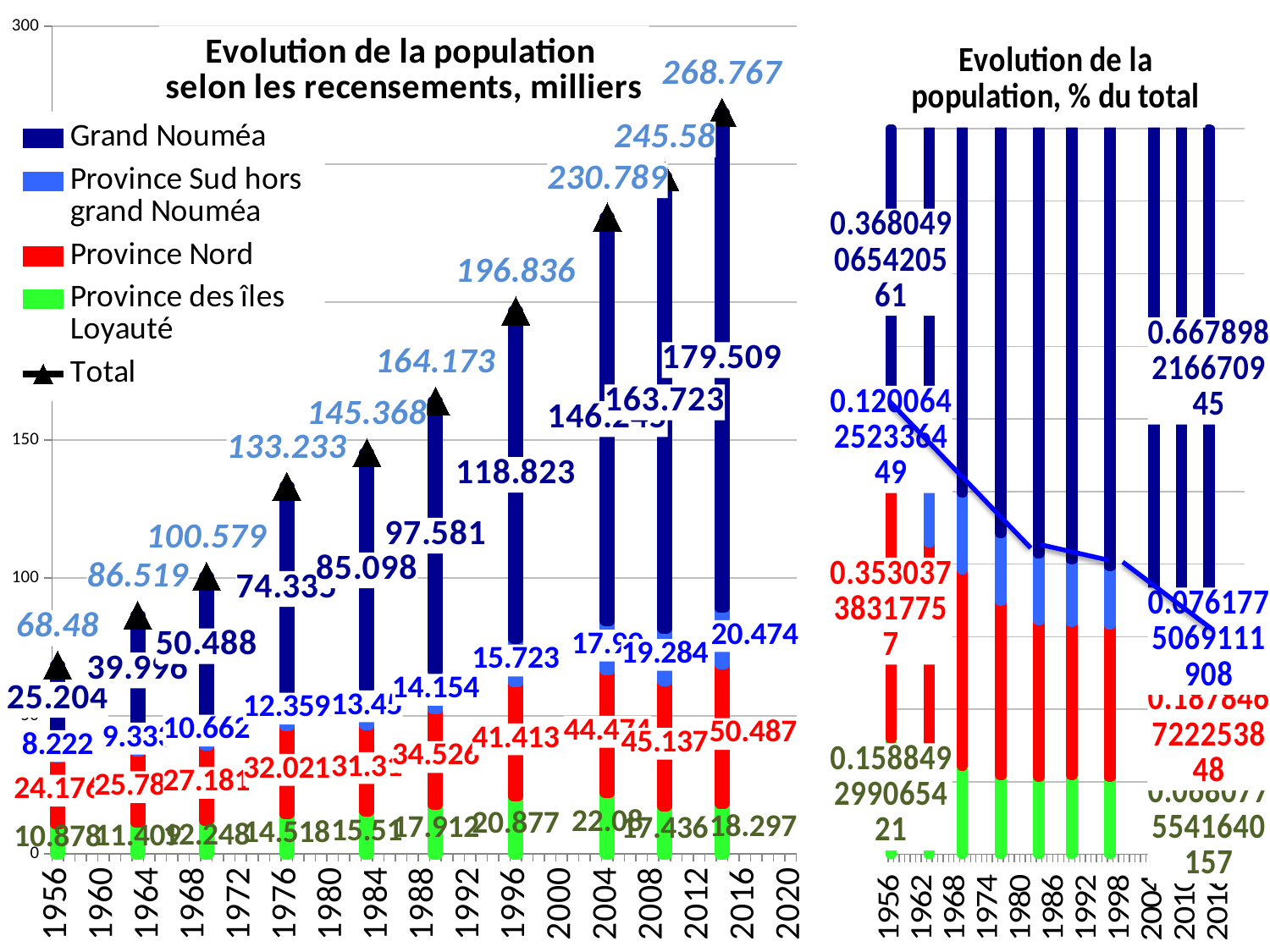

### Chart: Evolution de la population
selon les recensements, milliers

| Category | Province des îles Loyauté | Province Nord | Province Sud hors grand Nouméa | Grand Nouméa | Total |
|---|---|---|---|---|---|
| 1956.0 | 10.878 | 24.176 | 8.222000000000001 | 25.204 | 68.48 |
| 1957.0 | None | None | None | None | None |
| 1958.0 | None | None | None | None | None |
| 1959.0 | None | None | None | None | None |
| 1960.0 | None | None | None | None | None |
| 1961.0 | None | None | None | None | None |
| 1962.0 | None | None | None | None | None |
| 1963.0 | 11.409 | 25.781 | 9.333 | 39.996 | 86.519 |
| 1964.0 | None | None | None | None | None |
| 1965.0 | None | None | None | None | None |
| 1966.0 | None | None | None | None | None |
| 1967.0 | None | None | None | None | None |
| 1968.0 | None | None | None | None | None |
| 1969.0 | 12.248 | 27.181 | 10.662 | 50.488 | 100.579 |
| 1970.0 | None | None | None | None | None |
| 1971.0 | None | None | None | None | None |
| 1972.0 | None | None | None | None | None |
| 1973.0 | None | None | None | None | None |
| 1974.0 | None | None | None | None | None |
| 1975.0 | None | None | None | None | None |
| 1976.0 | 14.518 | 32.021 | 12.35900000000001 | 74.335 | 133.233 |
| 1977.0 | None | None | None | None | None |
| 1978.0 | None | None | None | None | None |
| 1979.0 | None | None | None | None | None |
| 1980.0 | None | None | None | None | None |
| 1981.0 | None | None | None | None | None |
| 1982.0 | None | None | None | None | None |
| 1983.0 | 15.51 | 31.31 | 13.45 | 85.098 | 145.368 |
| 1984.0 | None | None | None | None | None |
| 1985.0 | None | None | None | None | None |
| 1986.0 | None | None | None | None | None |
| 1987.0 | None | None | None | None | None |
| 1988.0 | None | None | None | None | None |
| 1989.0 | 17.912 | 34.526 | 14.154 | 97.581 | 164.173 |
| 1990.0 | None | None | None | None | None |
| 1991.0 | None | None | None | None | None |
| 1992.0 | None | None | None | None | None |
| 1993.0 | None | None | None | None | None |
| 1994.0 | None | None | None | None | None |
| 1995.0 | None | None | None | None | None |
| 1996.0 | 20.877 | 41.413 | 15.723 | 118.823 | 196.836 |
| 1997.0 | None | None | None | None | None |
| 1998.0 | None | None | None | None | None |
| 1999.0 | None | None | None | None | None |
| 2000.0 | None | None | None | None | None |
| 2001.0 | None | None | None | None | None |
| 2002.0 | None | None | None | None | None |
| 2003.0 | None | None | None | None | None |
| 2004.0 | 22.08 | 44.474 | 17.99000000000001 | 146.245 | 230.789 |
| 2005.0 | None | None | None | None | None |
| 2006.0 | None | None | None | None | None |
| 2007.0 | None | None | None | None | None |
| 2008.0 | None | None | None | None | None |
| 2009.0 | 17.436 | 45.137 | 19.28399999999998 | 163.723 | 245.58 |
| 2010.0 | None | None | None | None | None |
| 2011.0 | None | None | None | None | None |
| 2012.0 | None | None | None | None | None |
| 2013.0 | None | None | None | None | None |
| 2014.0 | 18.297 | 50.487 | 20.47400000000002 | 179.509 | 268.767 |
| 2015.0 | None | None | None | None | None |
| 2016.0 | None | None | None | None | None |
| 2017.0 | None | None | None | None | None |
| 2018.0 | None | None | None | None | None |
| 2019.0 | None | None | None | None | None |
| 2020.0 | None | None | None | None | None |

### Chart: Evolution de la population, % du total

| Category | Province des îles Loyauté | Province Nord | Province Sud hors grand Nouméa | Grand Nouméa |
|---|---|---|---|---|
| 1956.0 | 0.158849299065421 | 0.35303738317757 | 0.120064252336449 | 0.368049065420561 |
| 1957.0 | None | None | None | None |
| 1958.0 | None | None | None | None |
| 1959.0 | None | None | None | None |
| 1960.0 | None | None | None | None |
| 1961.0 | None | None | None | None |
| 1962.0 | None | None | None | None |
| 1963.0 | 0.131866988753915 | 0.297980790346629 | 0.10787225927253 | 0.462279961626926 |
| 1964.0 | None | None | None | None |
| 1965.0 | None | None | None | None |
| 1966.0 | None | None | None | None |
| 1967.0 | None | None | None | None |
| 1968.0 | None | None | None | None |
| 1969.0 | 0.121774923194703 | 0.270245279829786 | 0.106006223963253 | 0.501973573012259 |
| 1970.0 | None | None | None | None |
| 1971.0 | None | None | None | None |
| 1972.0 | None | None | None | None |
| 1973.0 | None | None | None | None |
| 1974.0 | None | None | None | None |
| 1975.0 | None | None | None | None |
| 1976.0 | 0.108966997665743 | 0.240338354611845 | 0.0927623036334842 | 0.557932344088927 |
| 1977.0 | None | None | None | None |
| 1978.0 | None | None | None | None |
| 1979.0 | None | None | None | None |
| 1980.0 | None | None | None | None |
| 1981.0 | None | None | None | None |
| 1982.0 | None | None | None | None |
| 1983.0 | 0.106694733366353 | 0.215384403720214 | 0.0925238016619889 | 0.585397061251445 |
| 1984.0 | None | None | None | None |
| 1985.0 | None | None | None | None |
| 1986.0 | None | None | None | None |
| 1987.0 | None | None | None | None |
| 1988.0 | None | None | None | None |
| 1989.0 | 0.109104420337083 | 0.210302546703782 | 0.0862139328635037 | 0.594379100095631 |
| 1990.0 | None | None | None | None |
| 1991.0 | None | None | None | None |
| 1992.0 | None | None | None | None |
| 1993.0 | None | None | None | None |
| 1994.0 | None | None | None | None |
| 1995.0 | None | None | None | None |
| 1996.0 | 0.106062915320368 | 0.21039342396716 | 0.0798786807291349 | 0.603664979983336 |
| 1997.0 | None | None | None | None |
| 1998.0 | None | None | None | None |
| 1999.0 | None | None | None | None |
| 2000.0 | None | None | None | None |
| 2001.0 | None | None | None | None |
| 2002.0 | None | None | None | None |
| 2003.0 | None | None | None | None |
| 2004.0 | 0.0956718041154474 | 0.192704158343769 | 0.0779499889509466 | 0.633674048589837 |
| 2005.0 | None | None | None | None |
| 2006.0 | None | None | None | None |
| 2007.0 | None | None | None | None |
| 2008.0 | None | None | None | None |
| 2009.0 | 0.07099926704129 | 0.183797540516329 | 0.0785243097972147 | 0.666678882645167 |
| 2010.0 | None | None | None | None |
| 2011.0 | None | None | None | None |
| 2012.0 | None | None | None | None |
| 2013.0 | None | None | None | None |
| 2014.0 | 0.0680775541640157 | 0.187846722253848 | 0.0761775069111908 | 0.667898216670945 |
| 2015.0 | None | None | None | None |
| 2016.0 | None | None | None | None |
| 2017.0 | None | None | None | None |
| 2018.0 | None | None | None | None |
| 2019.0 | None | None | None | None |
| 2020.0 | None | None | None | None |